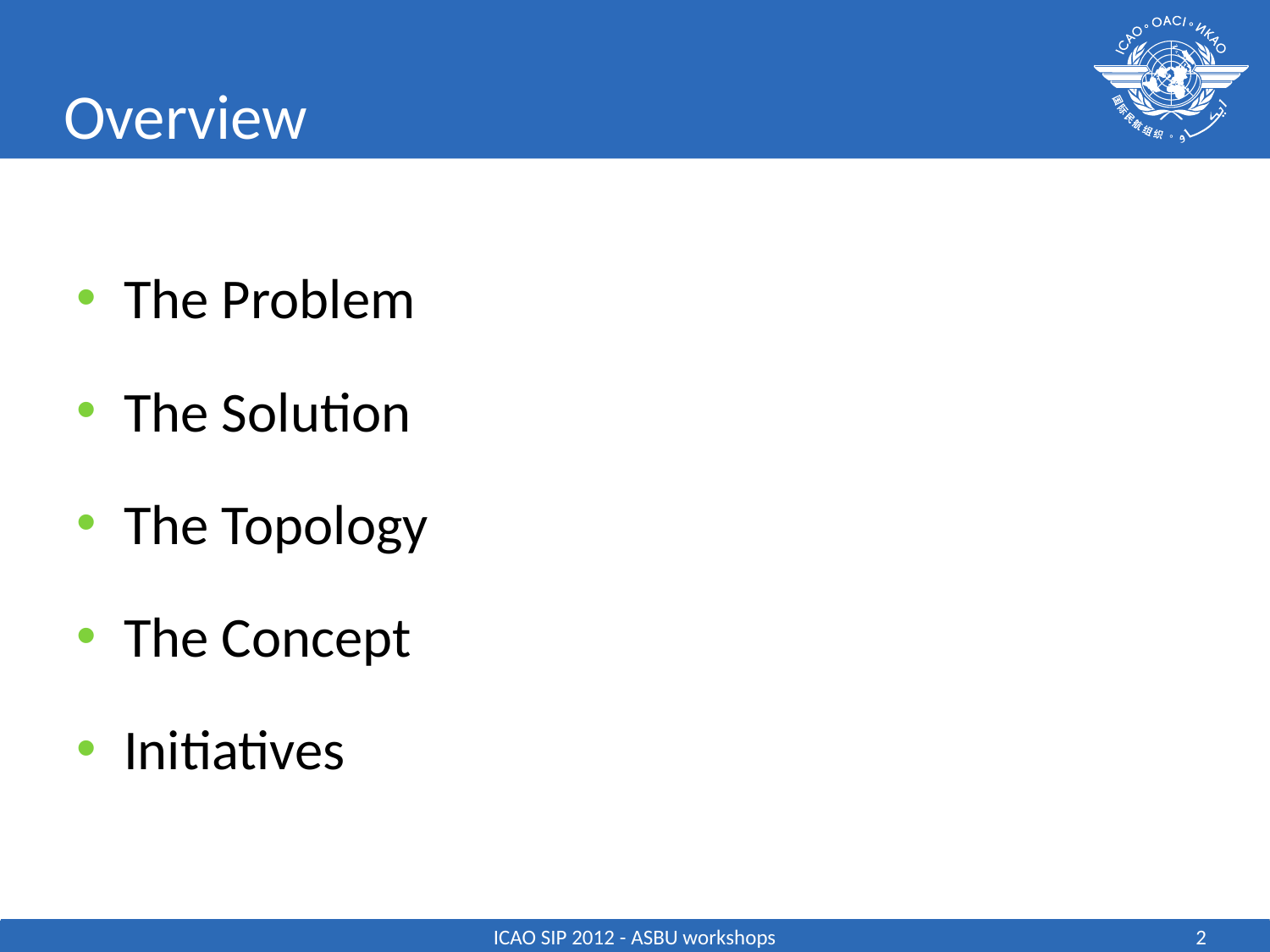

# Overview
The Problem
The Solution
The Topology
The Concept
Initiatives
ICAO SIP 2012 - ASBU workshops
2